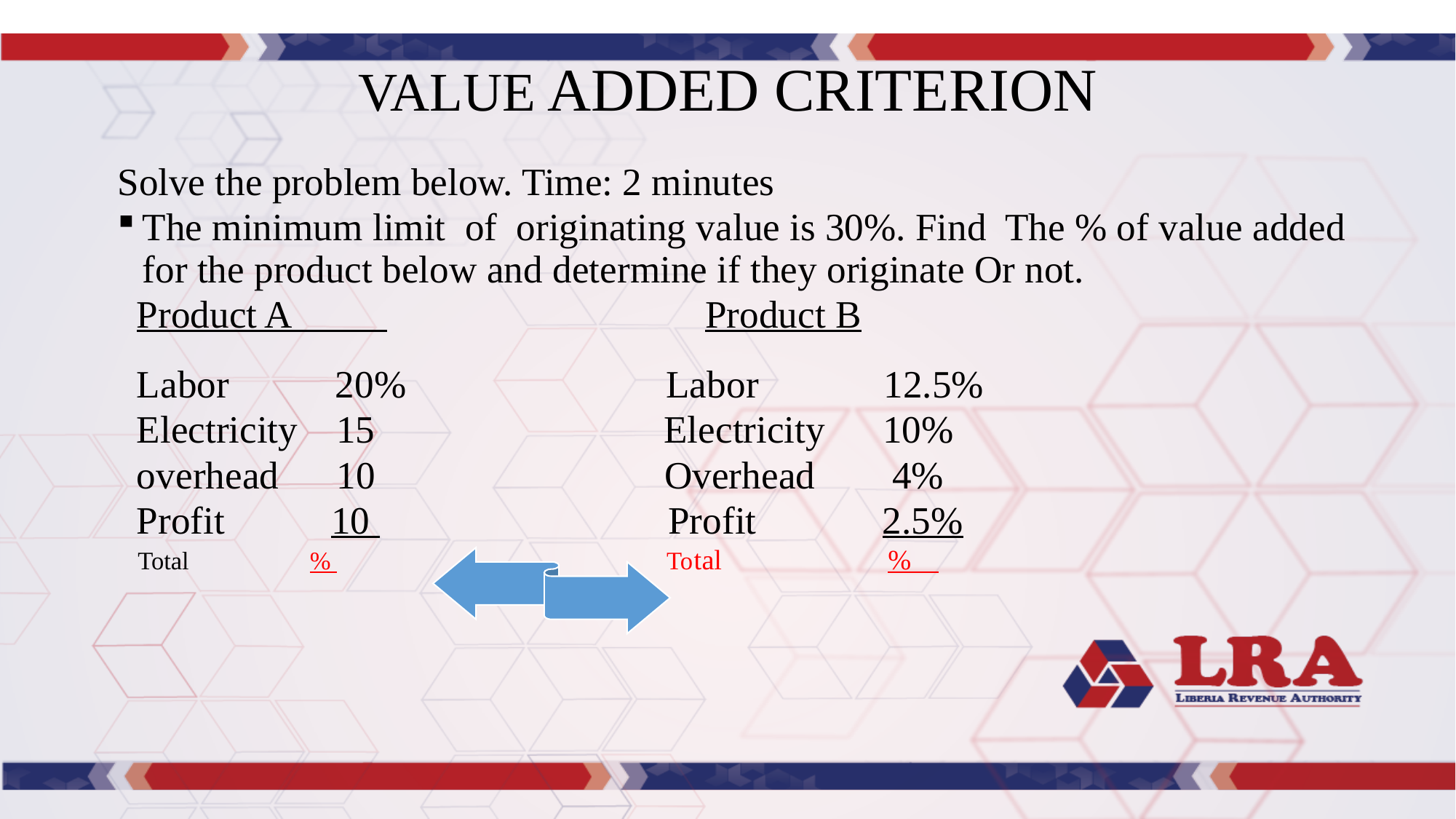

# VALUE ADDED CRITERION
Solve the problem below. Time: 2 minutes
The minimum limit  of  originating value is 30%. Find  The % of value added for the product below and determine if they originate Or not.
  Product A                                           Product B

  Labor           20%                           Labor             12.5%
  Electricity    15                              Electricity      10%
  overhead      10                              Overhead        4%
  Profit           10                               Profit             2.5%
    Total                   %                                                     Total                             %